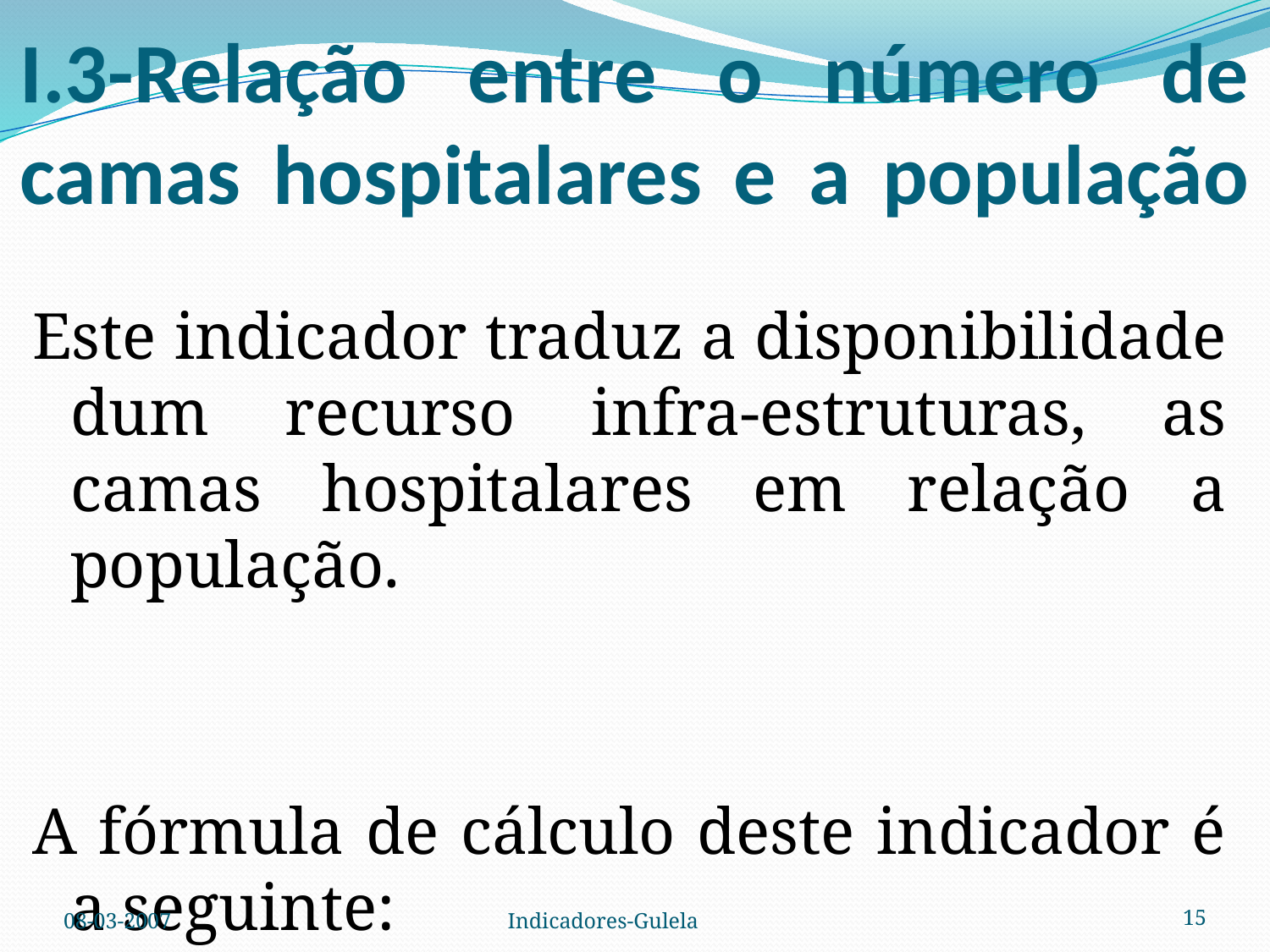

# I.3-Relação entre o número de camas hospitalares e a população

Este indicador traduz a disponibilidade dum recurso infra-estruturas, as camas hospitalares em relação a população.

A fórmula de cálculo deste indicador é a seguinte:

08-03-2007
Indicadores-Gulela
15